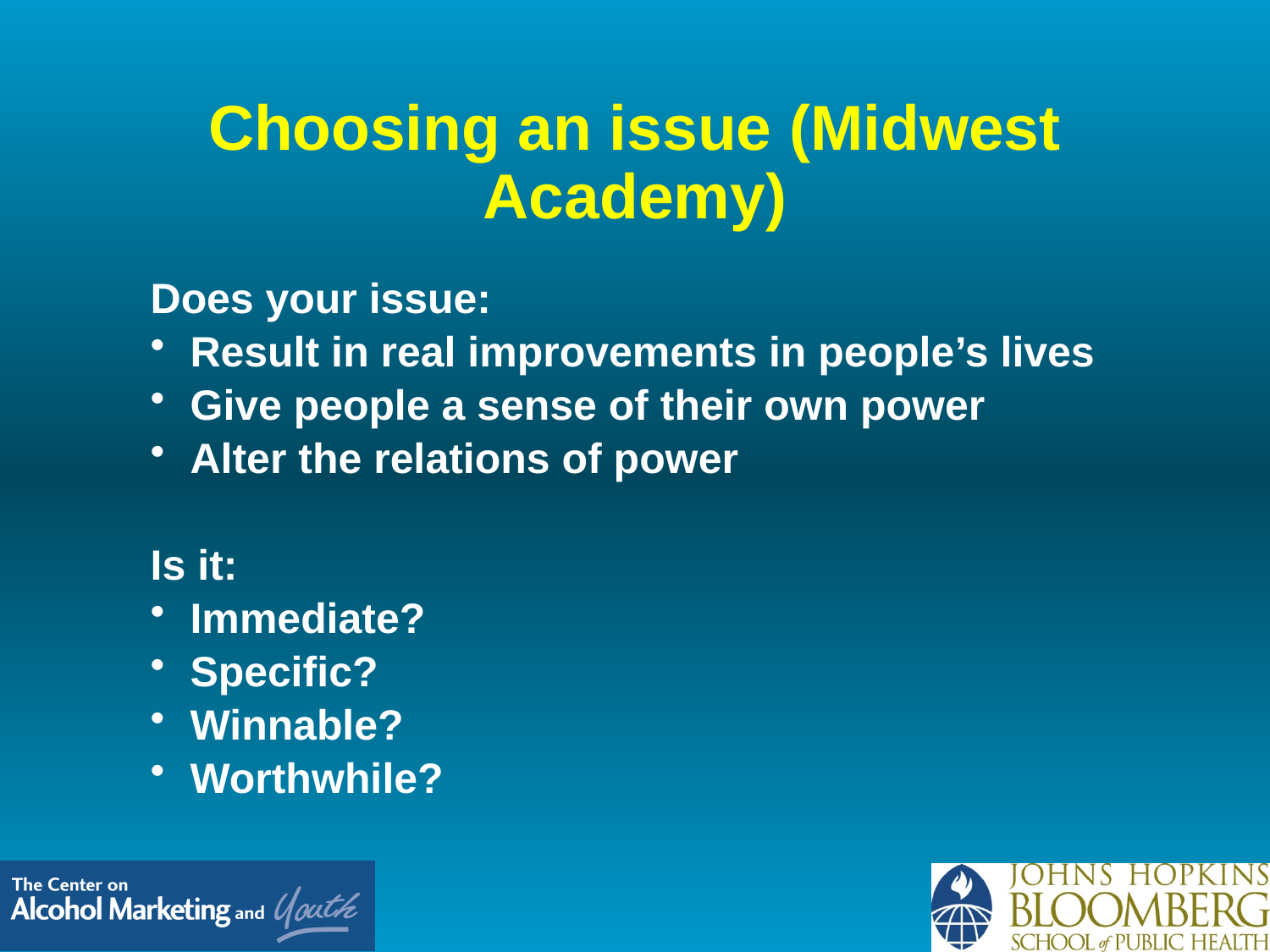

# Choosing an issue (Midwest Academy)
Does your issue:
Result in real improvements in people’s lives
Give people a sense of their own power
Alter the relations of power

Is it:
Immediate?
Specific?
Winnable?
Worthwhile?